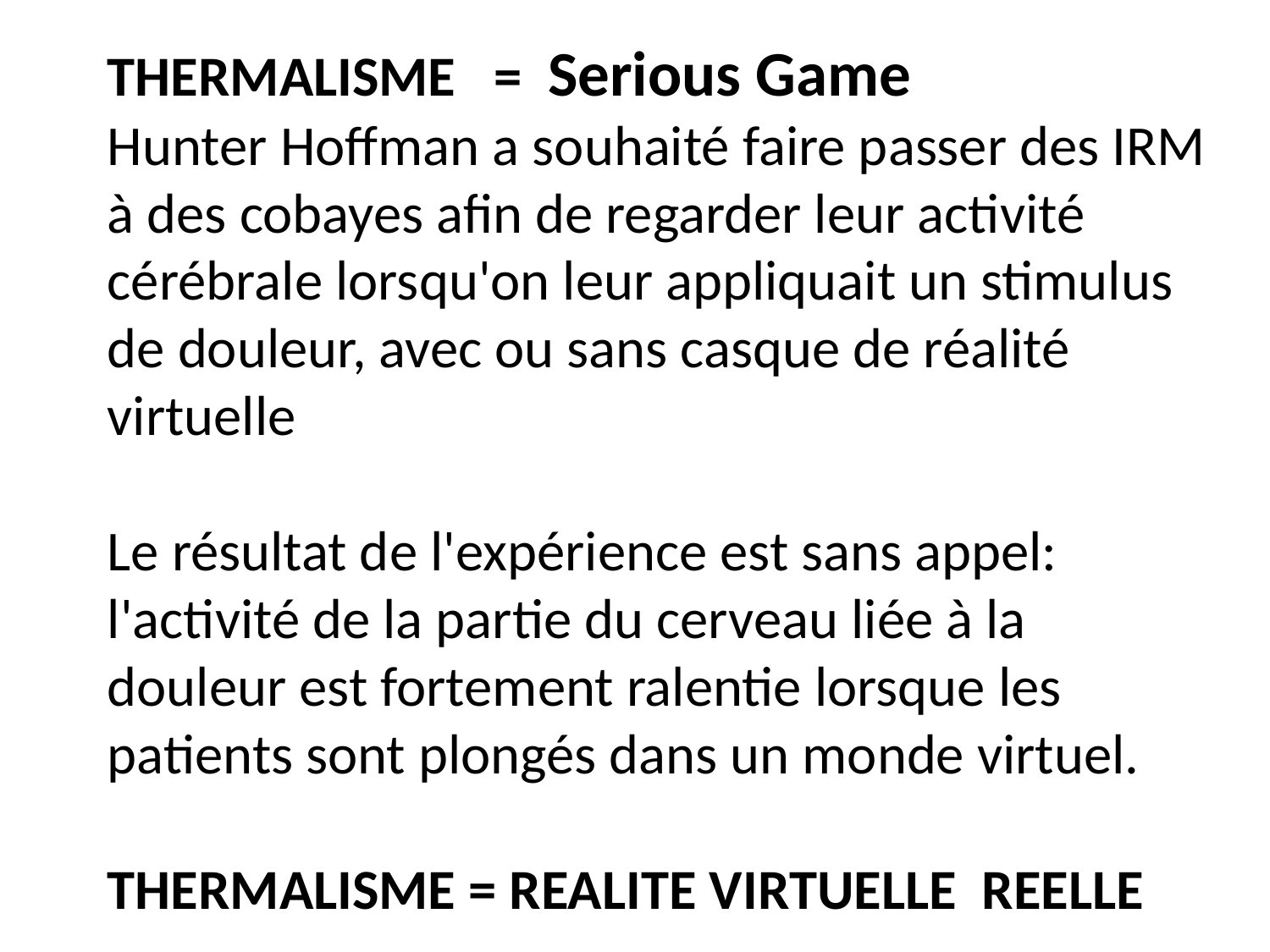

THERMALISME   =  Serious Game
Hunter Hoffman a souhaité faire passer des IRM à des cobayes afin de regarder leur activité cérébrale lorsqu'on leur appliquait un stimulus de douleur, avec ou sans casque de réalité virtuelle

Le résultat de l'expérience est sans appel: l'activité de la partie du cerveau liée à la douleur est fortement ralentie lorsque les patients sont plongés dans un monde virtuel.

THERMALISME = REALITE VIRTUELLE  REELLE